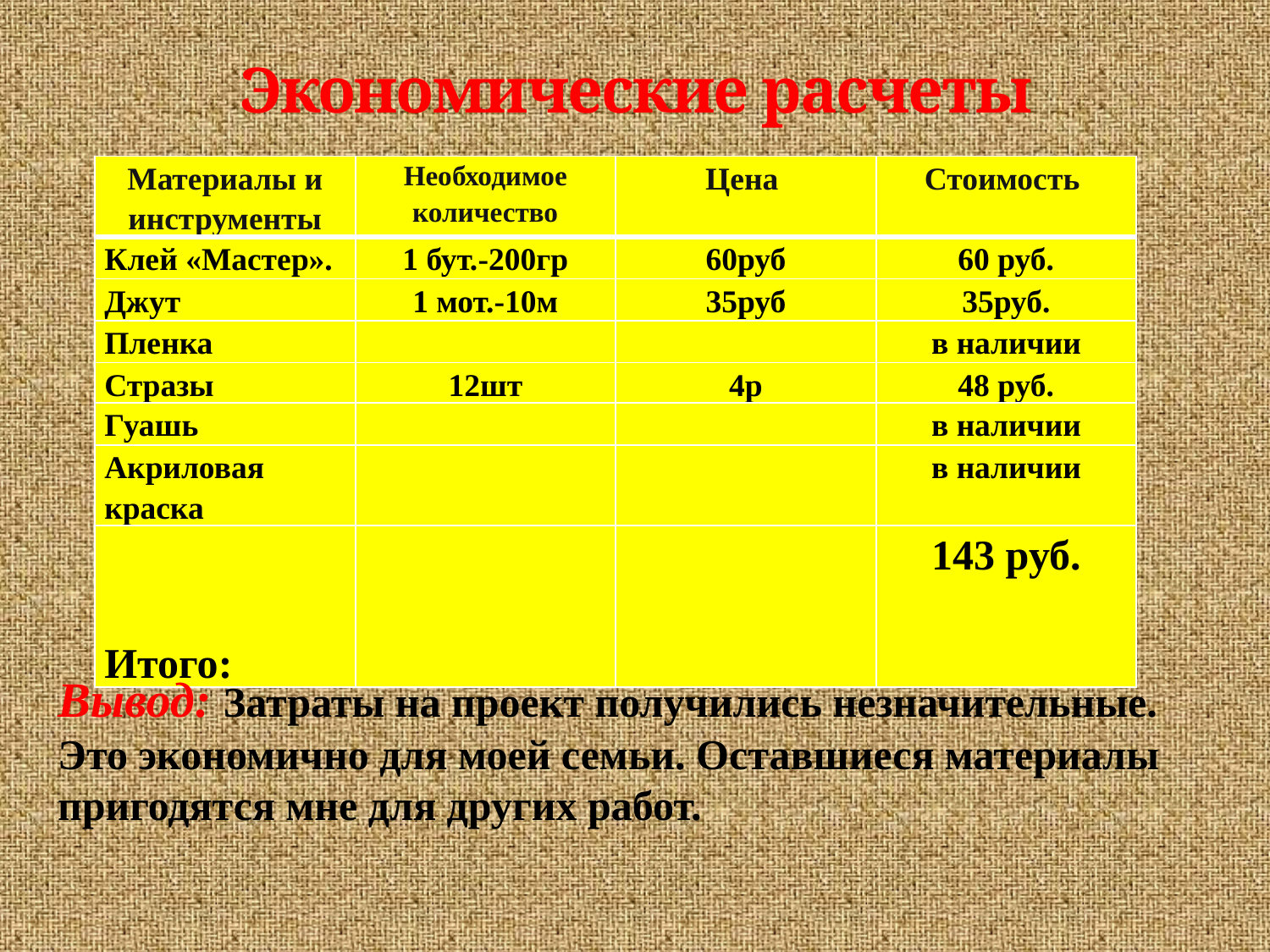

# Экономические расчеты
| Материалы и инструменты | Необходимое количество | Цена | Стоимость |
| --- | --- | --- | --- |
| Клей «Мастер». | 1 бут.-200гр | 60руб | 60 руб. |
| Джут | 1 мот.-10м | 35руб | 35руб. |
| Пленка |  |  | в наличии |
| Стразы | 12шт | 4р | 48 руб. |
| Гуашь |  |  | в наличии |
| Акриловая краска |  |  | в наличии |
| Итого: |  |  | 143 руб. |
Вывод: Затраты на проект получились незначительные. Это экономично для моей семьи. Оставшиеся материалы пригодятся мне для других работ.